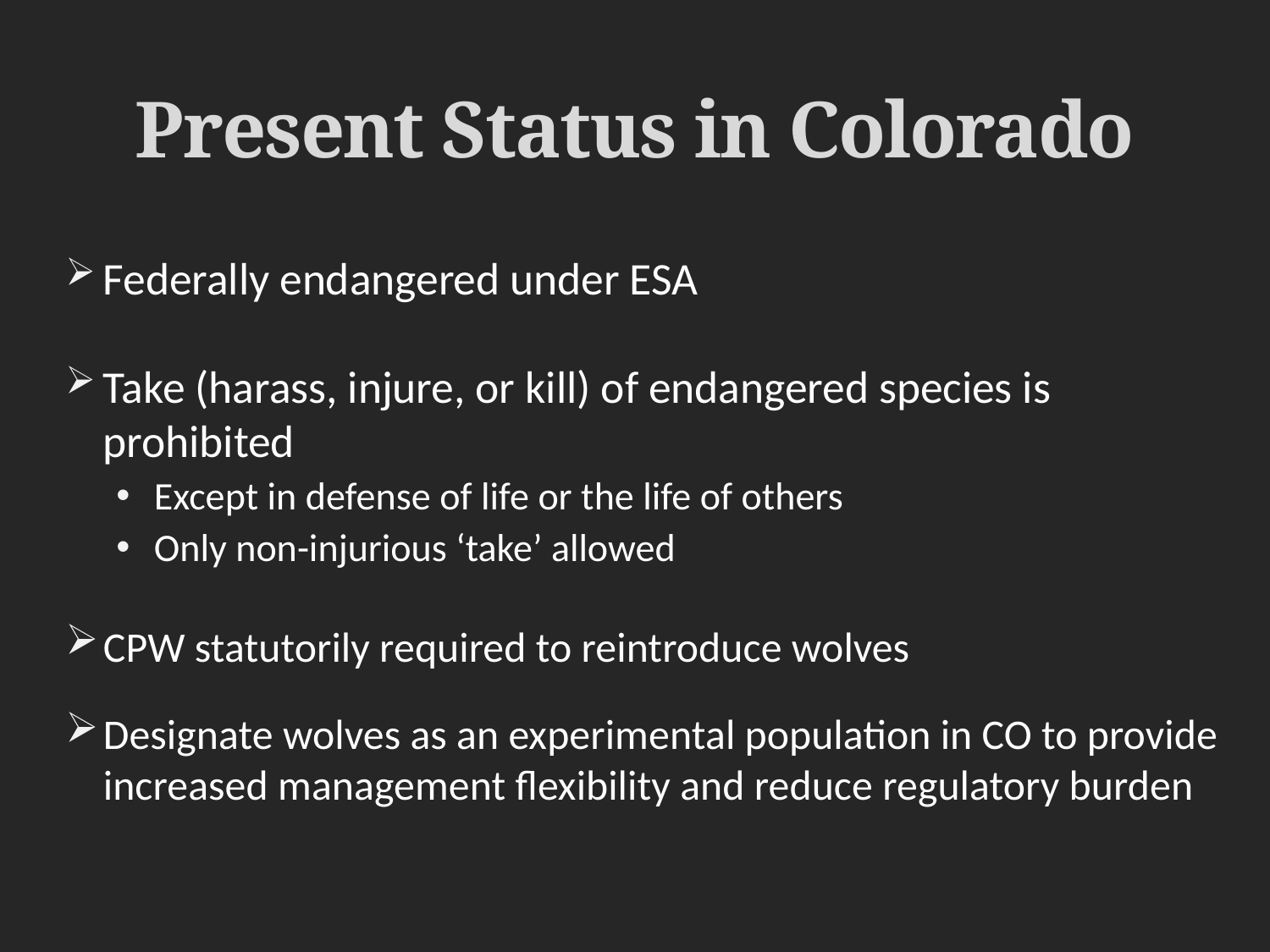

# Present Status in Colorado
Federally endangered under ESA

Take (harass, injure, or kill) of endangered species is prohibited
Except in defense of life or the life of others
Only non-injurious ‘take’ allowed

CPW statutorily required to reintroduce wolves

Designate wolves as an experimental population in CO to provide increased management flexibility and reduce regulatory burden